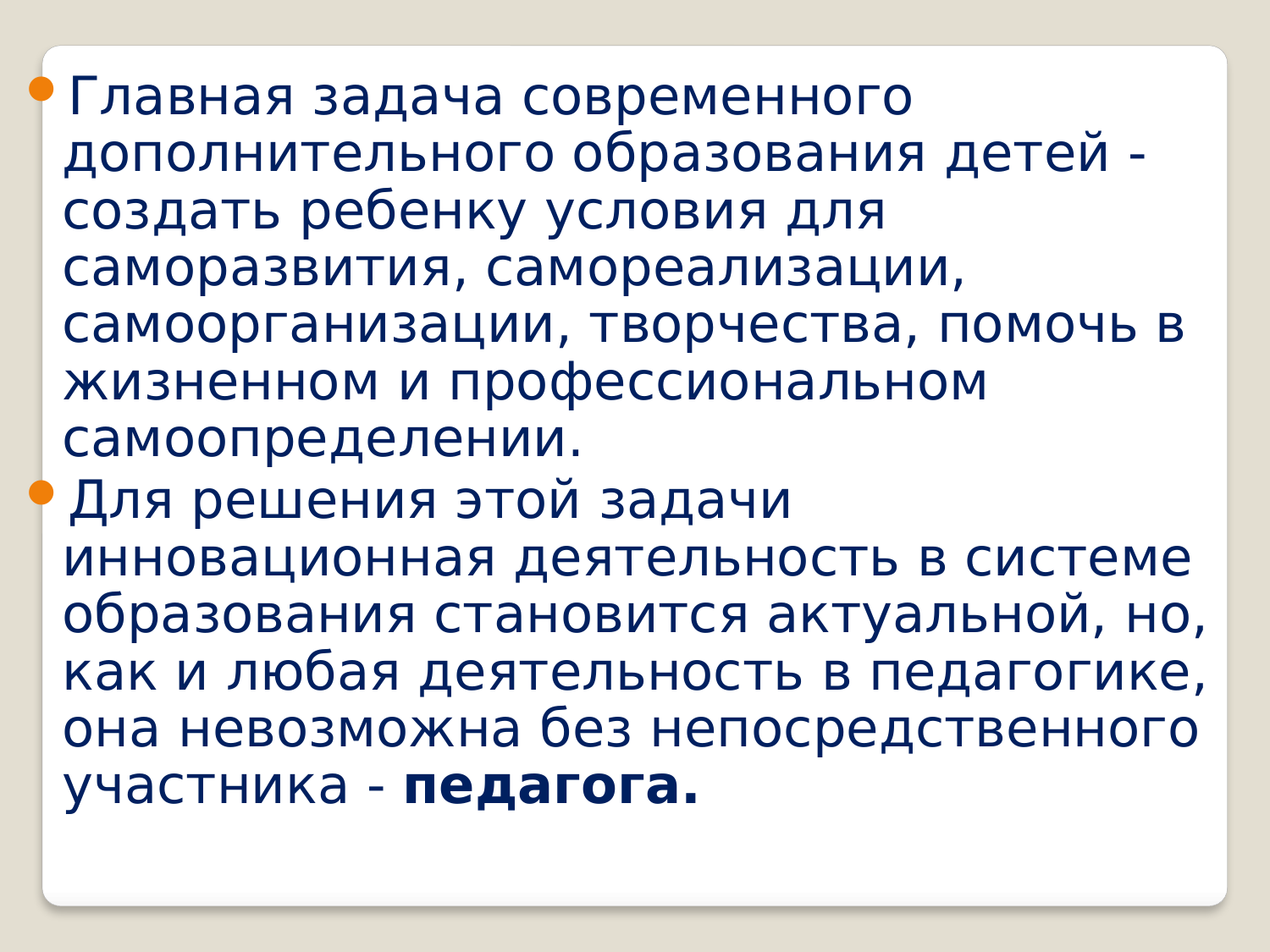

Главная задача современного  дополнительного образования детей - создать ребенку условия для саморазвития, самореализации, самоорганизации, творчества, помочь в жизненном и профессиональном самоопределении.
Для решения этой задачи инновационная деятельность в системе образования становится актуальной, но, как и любая деятельность в педагогике, она невозможна без непосредственного участника - педагога.